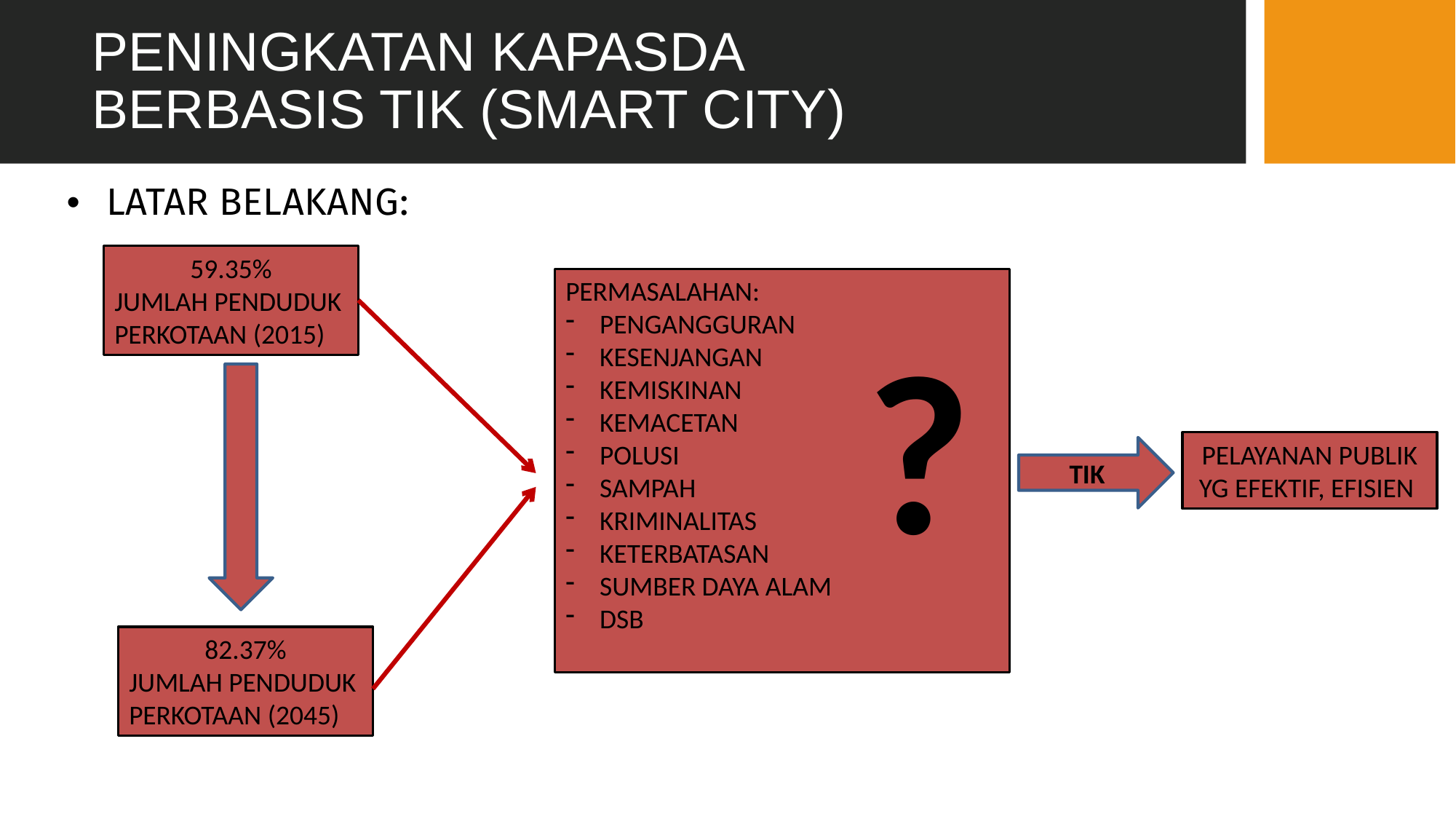

PENINGKATAN KAPASDA BERBASIS TIK (SMART CITY)
•  LATAR BELAKANG:

59.35%
JUMLAH PENDUDUK PERKOTAAN (2015)
PERMASALAHAN:
PENGANGGURAN
KESENJANGAN
KEMISKINAN
KEMACETAN
POLUSI
SAMPAH
KRIMINALITAS
KETERBATASAN
SUMBER DAYA ALAM
DSB

?

PELAYANAN PUBLIK YG EFEKTIF, EFISIEN
TIK
82.37%
JUMLAH PENDUDUK PERKOTAAN (2045)